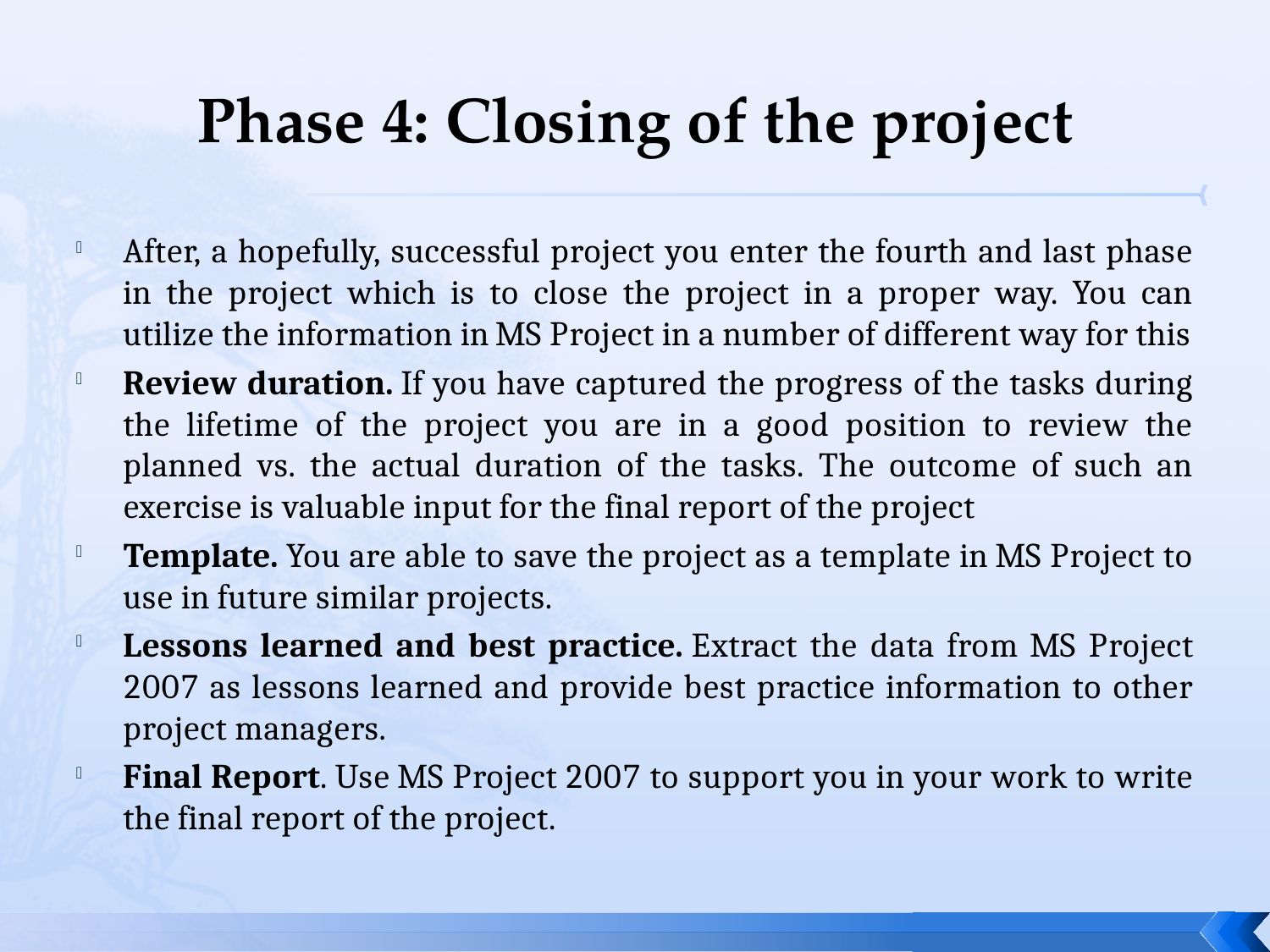

# Phase 4: Closing of the project
After, a hopefully, successful project you enter the fourth and last phase in the project which is to close the project in a proper way. You can utilize the information in MS Project in a number of different way for this
Review duration. If you have captured the progress of the tasks during the lifetime of the project you are in a good position to review the planned vs. the actual duration of the tasks. The outcome of such an exercise is valuable input for the final report of the project
Template. You are able to save the project as a template in MS Project to use in future similar projects.
Lessons learned and best practice. Extract the data from MS Project 2007 as lessons learned and provide best practice information to other project managers.
Final Report. Use MS Project 2007 to support you in your work to write the final report of the project.